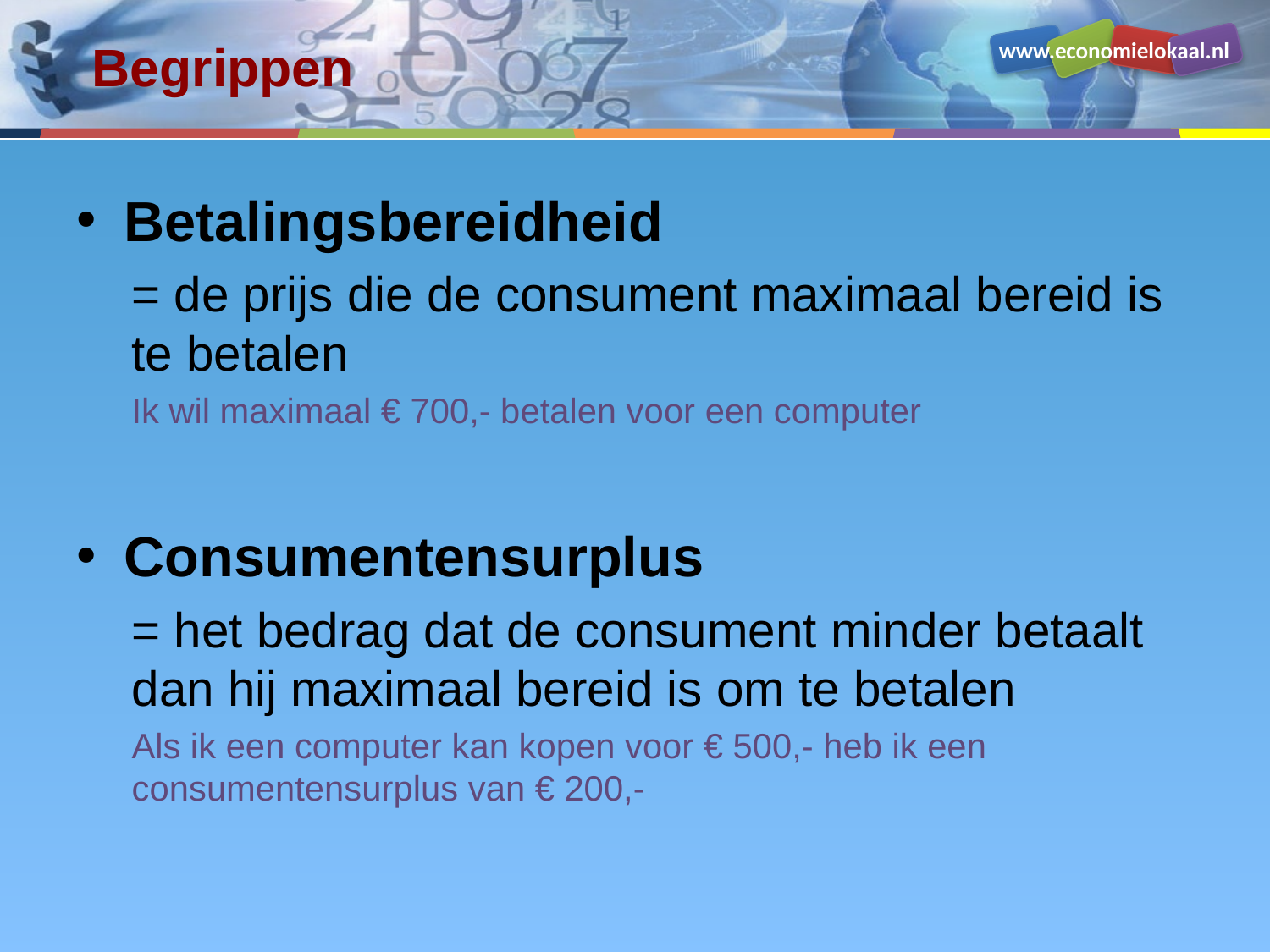

# Begrippen
Betalingsbereidheid
= de prijs die de consument maximaal bereid is te betalen
Ik wil maximaal € 700,- betalen voor een computer

Consumentensurplus
= het bedrag dat de consument minder betaalt dan hij maximaal bereid is om te betalen
Als ik een computer kan kopen voor € 500,- heb ik een consumentensurplus van € 200,-